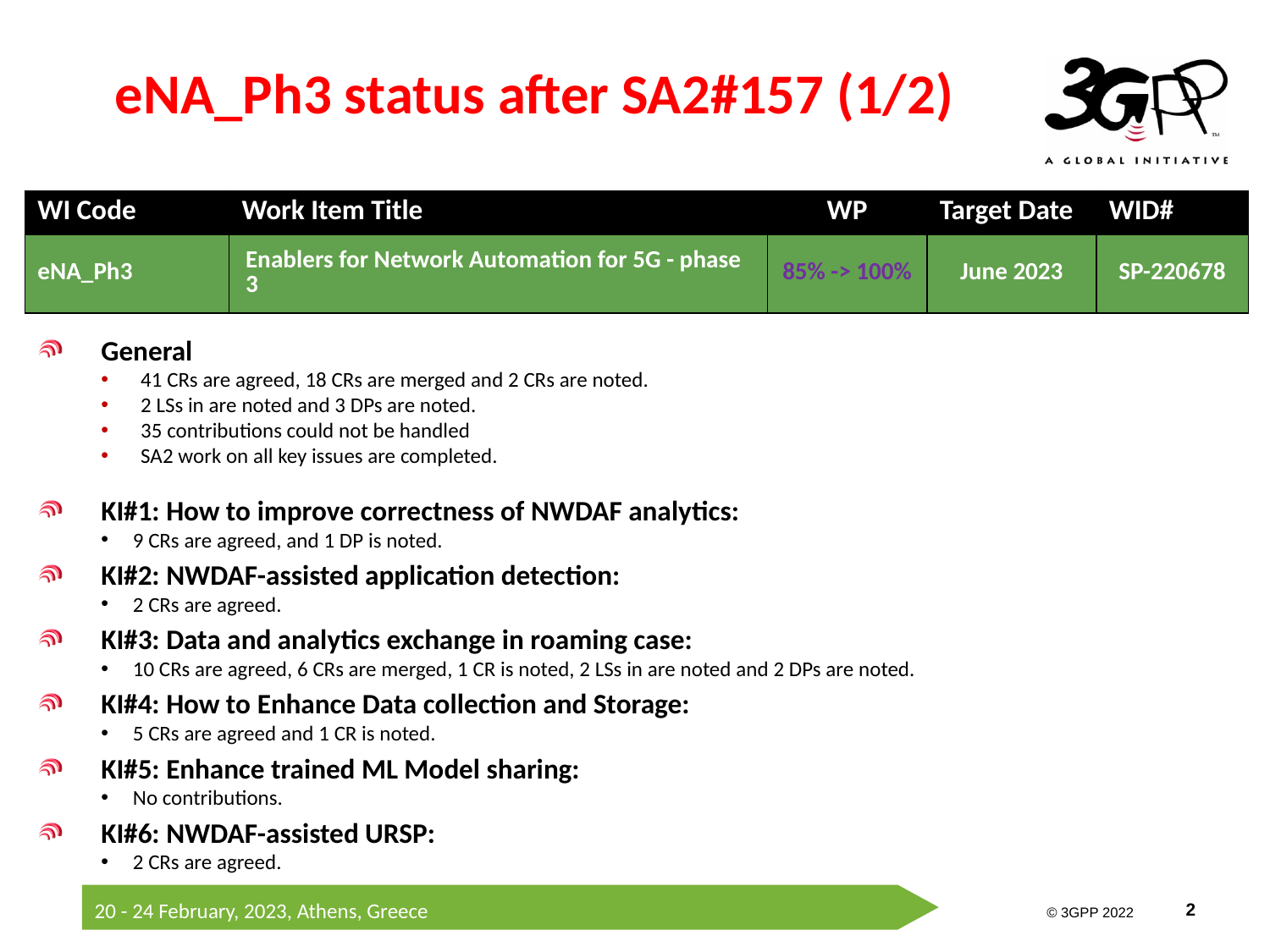

# eNA_Ph3 status after SA2#157 (1/2)
| WI Code | Work Item Title | WP | Target Date | WID# |
| --- | --- | --- | --- | --- |
| eNA\_Ph3 | Enablers for Network Automation for 5G - phase 3 | 85% -> 100% | June 2023 | SP-220678 |
General
41 CRs are agreed, 18 CRs are merged and 2 CRs are noted.
2 LSs in are noted and 3 DPs are noted.
35 contributions could not be handled
SA2 work on all key issues are completed.

KI#1: How to improve correctness of NWDAF analytics:
9 CRs are agreed, and 1 DP is noted.
KI#2: NWDAF-assisted application detection:
2 CRs are agreed.
KI#3: Data and analytics exchange in roaming case:
10 CRs are agreed, 6 CRs are merged, 1 CR is noted, 2 LSs in are noted and 2 DPs are noted.
KI#4: How to Enhance Data collection and Storage:
5 CRs are agreed and 1 CR is noted.
KI#5: Enhance trained ML Model sharing:
No contributions.
KI#6: NWDAF-assisted URSP:
2 CRs are agreed.